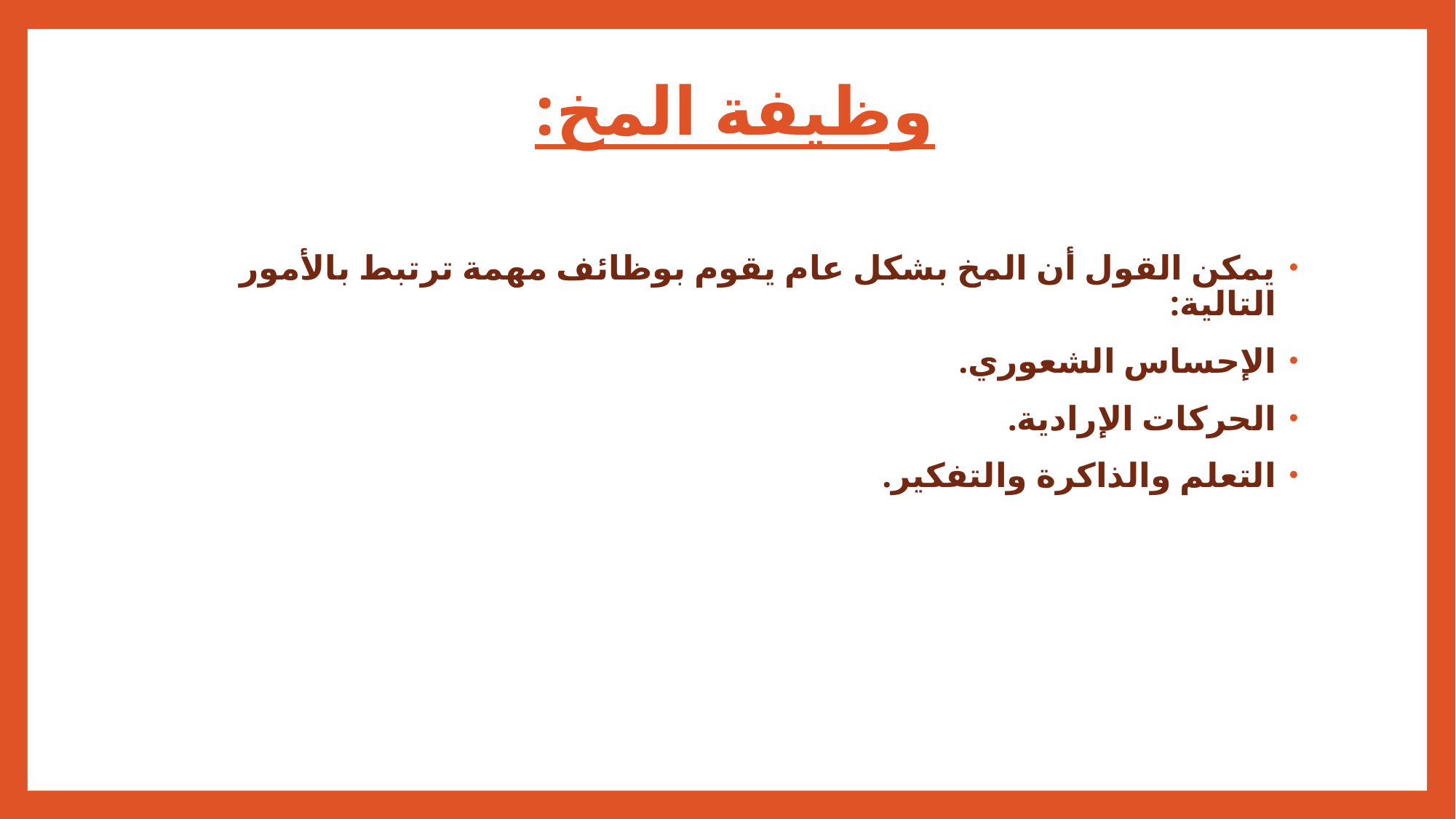

# وظيفة المخ:
يمكن القول أن المخ بشكل عام يقوم بوظائف مهمة ترتبط بالأمور التالية:
الإحساس الشعوري.
الحركات الإرادية.
التعلم والذاكرة والتفكير.